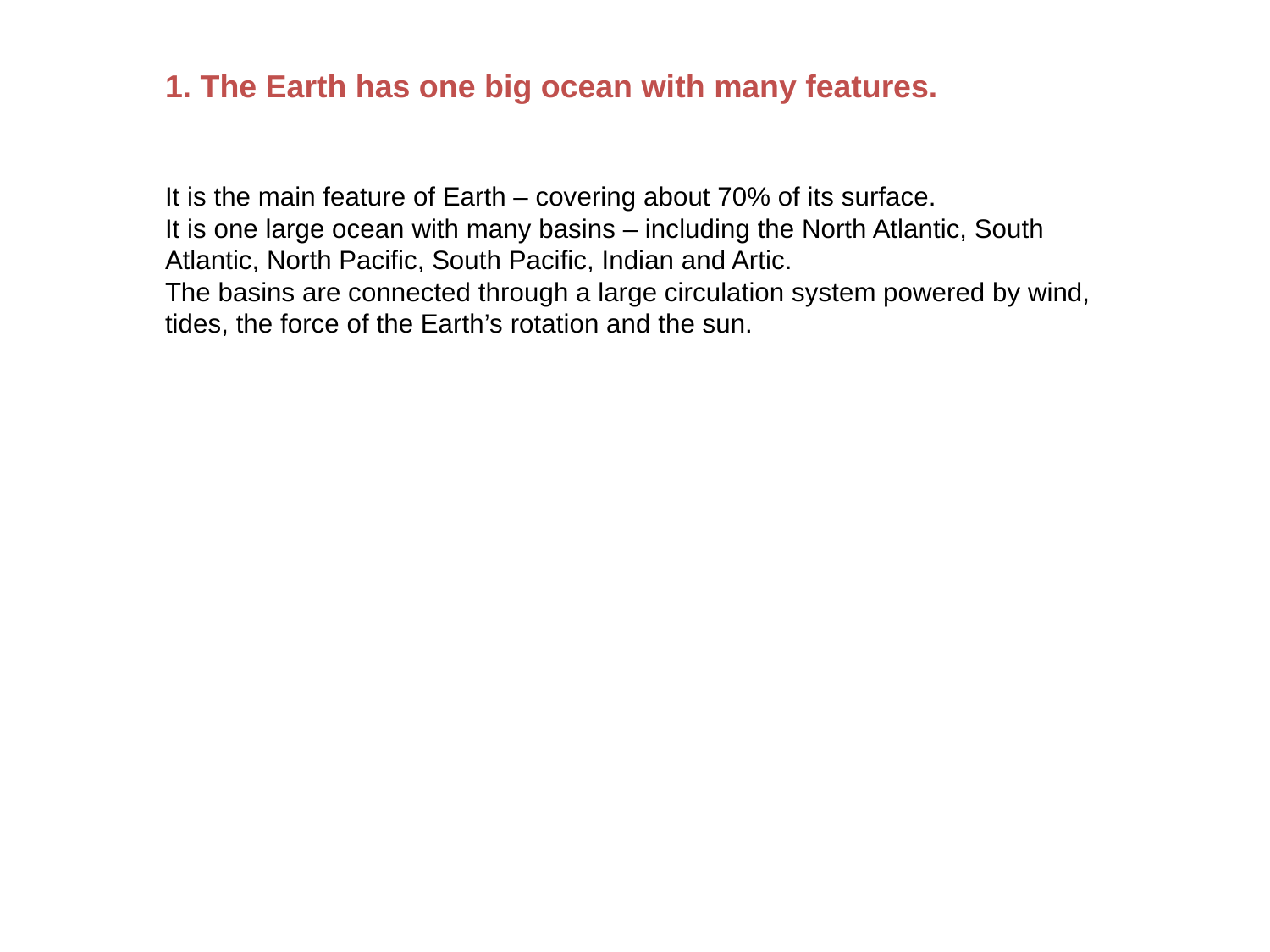

1. The Earth has one big ocean with many features.

It is the main feature of Earth – covering about 70% of its surface.
It is one large ocean with many basins – including the North Atlantic, South Atlantic, North Pacific, South Pacific, Indian and Artic.
The basins are connected through a large circulation system powered by wind, tides, the force of the Earth’s rotation and the sun.